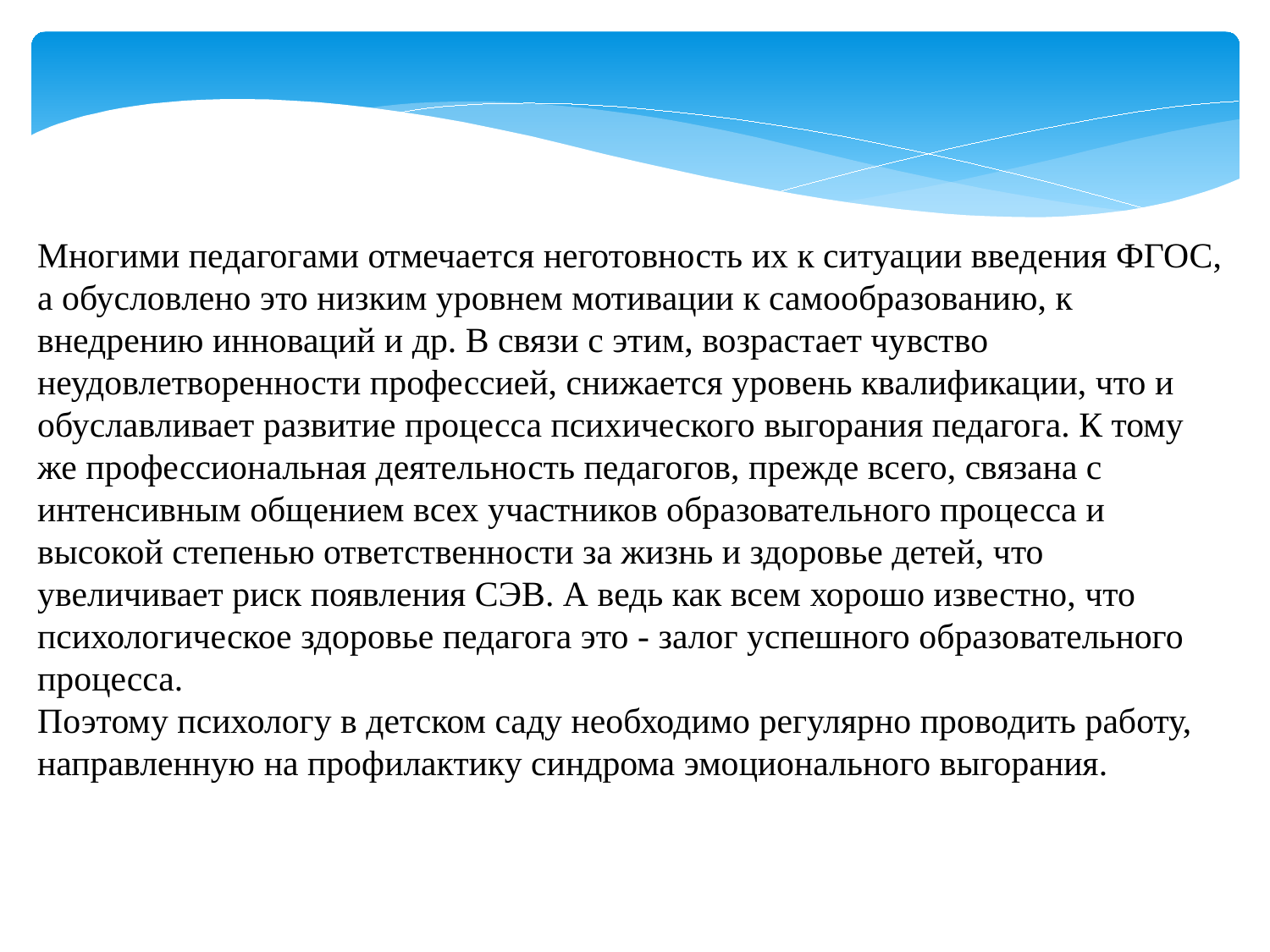

Многими педагогами отмечается неготовность их к ситуации введения ФГОС, а обусловлено это низким уровнем мотивации к самообразованию, к внедрению инноваций и др. В связи с этим, возрастает чувство неудовлетворенности профессией, снижается уровень квалификации, что и обуславливает развитие процесса психического выгорания педагога. К тому же профессиональная деятельность педагогов, прежде всего, связана с
интенсивным общением всех участников образовательного процесса и высокой степенью ответственности за жизнь и здоровье детей, что увеличивает риск появления СЭВ. А ведь как всем хорошо известно, что психологическое здоровье педагога это - залог успешного образовательного процесса.
Поэтому психологу в детском саду необходимо регулярно проводить работу,
направленную на профилактику синдрома эмоционального выгорания.